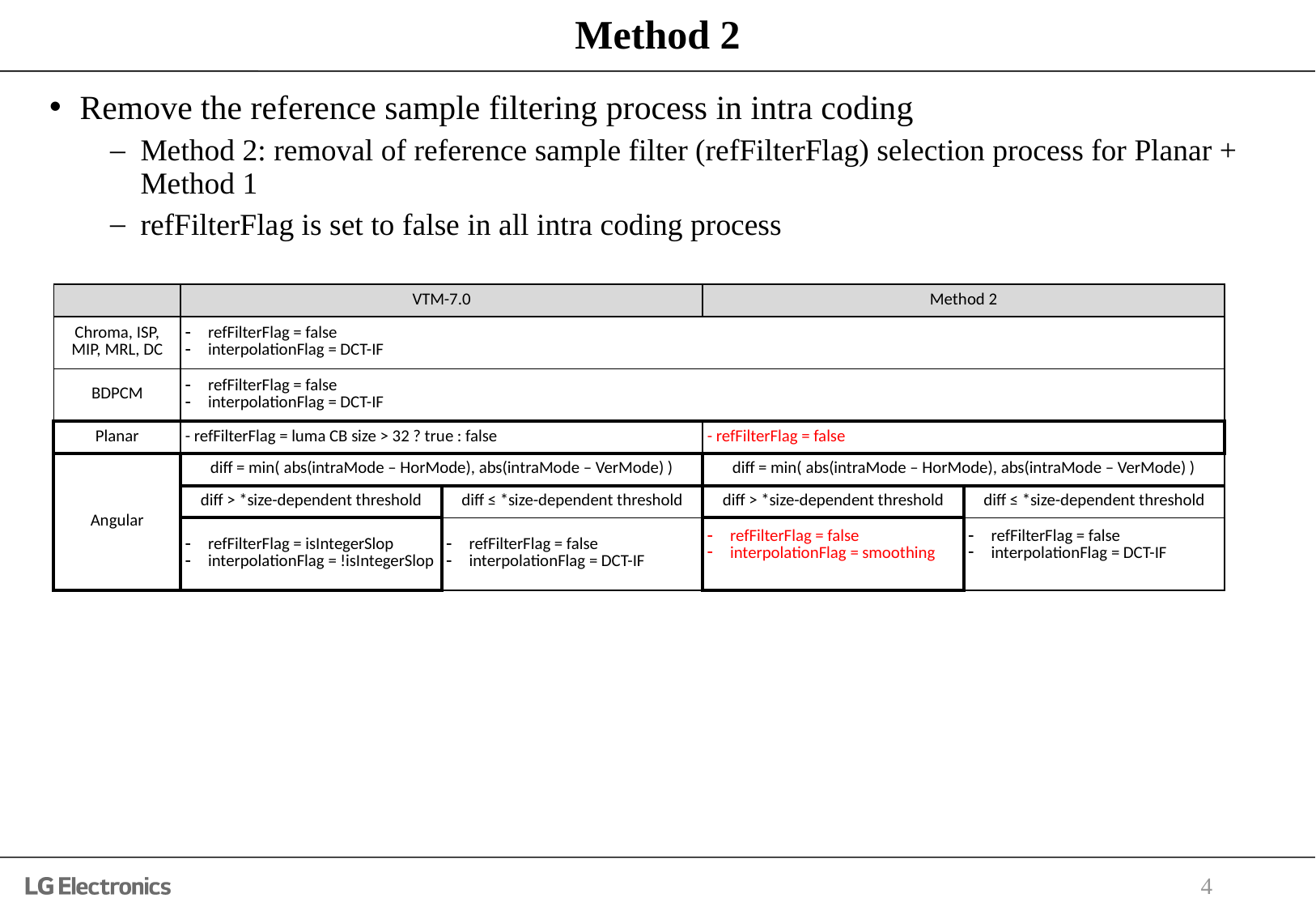

# Method 2
Remove the reference sample filtering process in intra coding
Method 2: removal of reference sample filter (refFilterFlag) selection process for Planar + Method 1
refFilterFlag is set to false in all intra coding process
|  | VTM-7.0 |  | Method 2 |  |
| --- | --- | --- | --- | --- |
| Chroma, ISP, MIP, MRL, DC | refFilterFlag = false interpolationFlag = DCT-IF |  |  |  |
| BDPCM | refFilterFlag = false interpolationFlag = DCT-IF |  |  |  |
| Planar | - refFilterFlag = luma CB size > 32 ? true : false |  | - refFilterFlag = false |  |
| Angular | diff = min( abs(intraMode – HorMode), abs(intraMode – VerMode) ) |  | diff = min( abs(intraMode – HorMode), abs(intraMode – VerMode) ) |  |
|  | diff > \*size-dependent threshold | diff ≤ \*size-dependent threshold | diff > \*size-dependent threshold | diff ≤ \*size-dependent threshold |
|  | refFilterFlag = isIntegerSlop interpolationFlag = !isIntegerSlop | refFilterFlag = false interpolationFlag = DCT-IF | refFilterFlag = false interpolationFlag = smoothing | refFilterFlag = false interpolationFlag = DCT-IF |
4